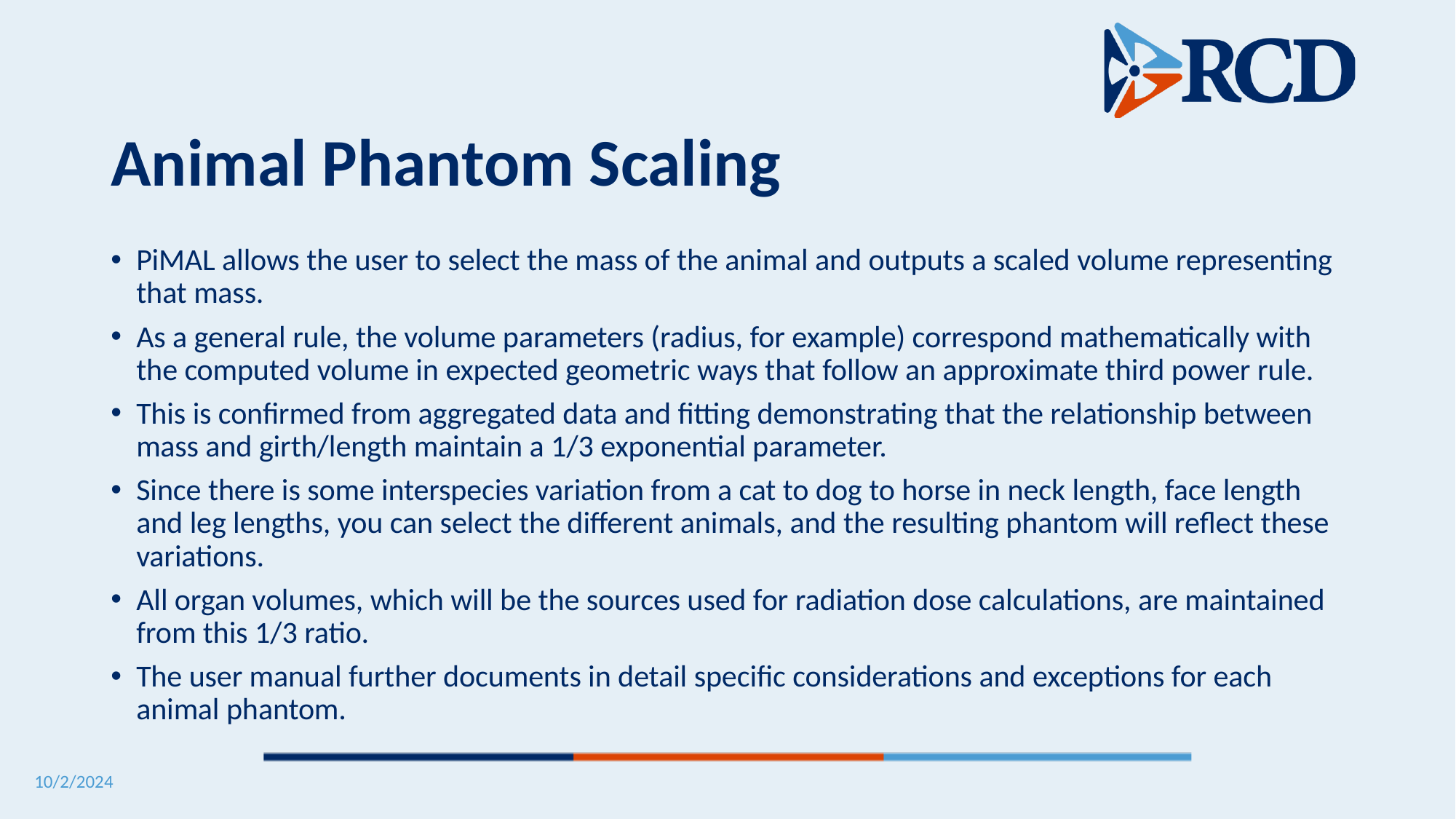

# Animal Phantom Scaling
PiMAL allows the user to select the mass of the animal and outputs a scaled volume representing that mass.
As a general rule, the volume parameters (radius, for example) correspond mathematically with the computed volume in expected geometric ways that follow an approximate third power rule.
This is confirmed from aggregated data and fitting demonstrating that the relationship between mass and girth/length maintain a 1/3 exponential parameter.
Since there is some interspecies variation from a cat to dog to horse in neck length, face length and leg lengths, you can select the different animals, and the resulting phantom will reflect these variations.
All organ volumes, which will be the sources used for radiation dose calculations, are maintained from this 1/3 ratio.
The user manual further documents in detail specific considerations and exceptions for each animal phantom.

10/2/2024